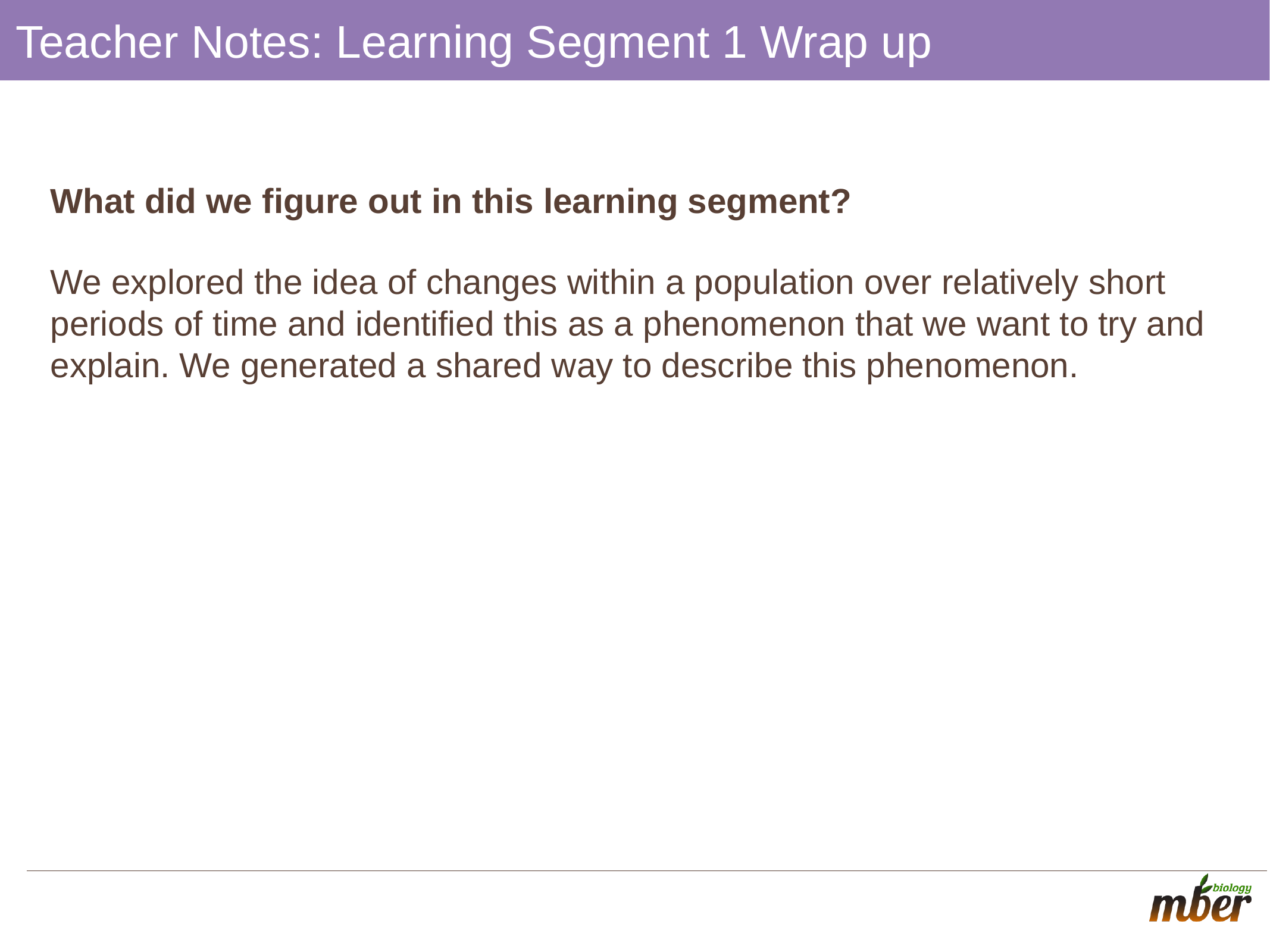

# Teacher Notes: Learning Segment 1 Wrap up
What did we figure out in this learning segment?
We explored the idea of changes within a population over relatively short periods of time and identified this as a phenomenon that we want to try and explain. We generated a shared way to describe this phenomenon.